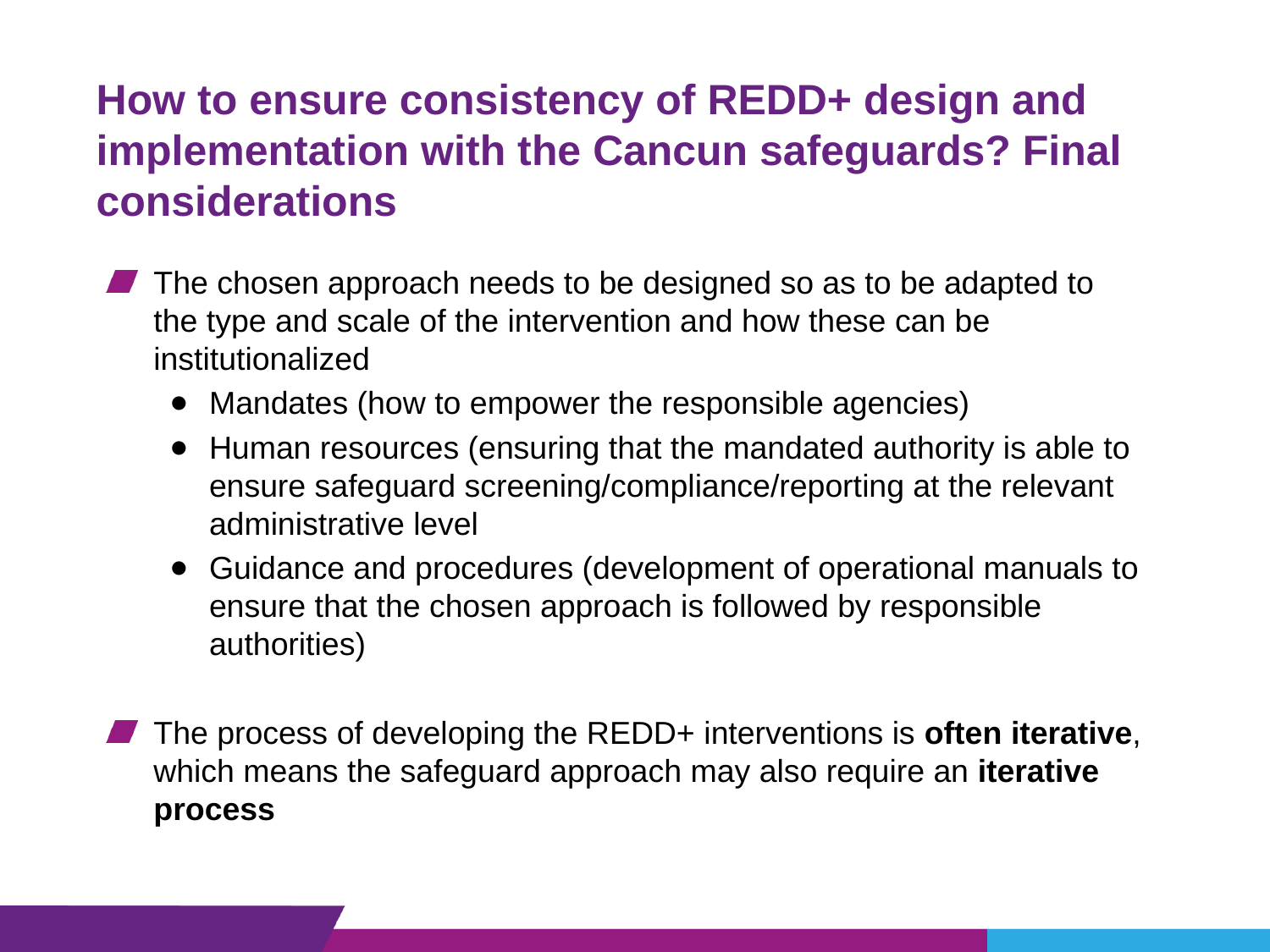

How to ensure consistency of REDD+ design and implementation with the Cancun safeguards? Final considerations

The chosen approach needs to be designed so as to be adapted to the type and scale of the intervention and how these can be institutionalized
Mandates (how to empower the responsible agencies)
Human resources (ensuring that the mandated authority is able to ensure safeguard screening/compliance/reporting at the relevant administrative level
Guidance and procedures (development of operational manuals to ensure that the chosen approach is followed by responsible authorities)

The process of developing the REDD+ interventions is often iterative, which means the safeguard approach may also require an iterative process